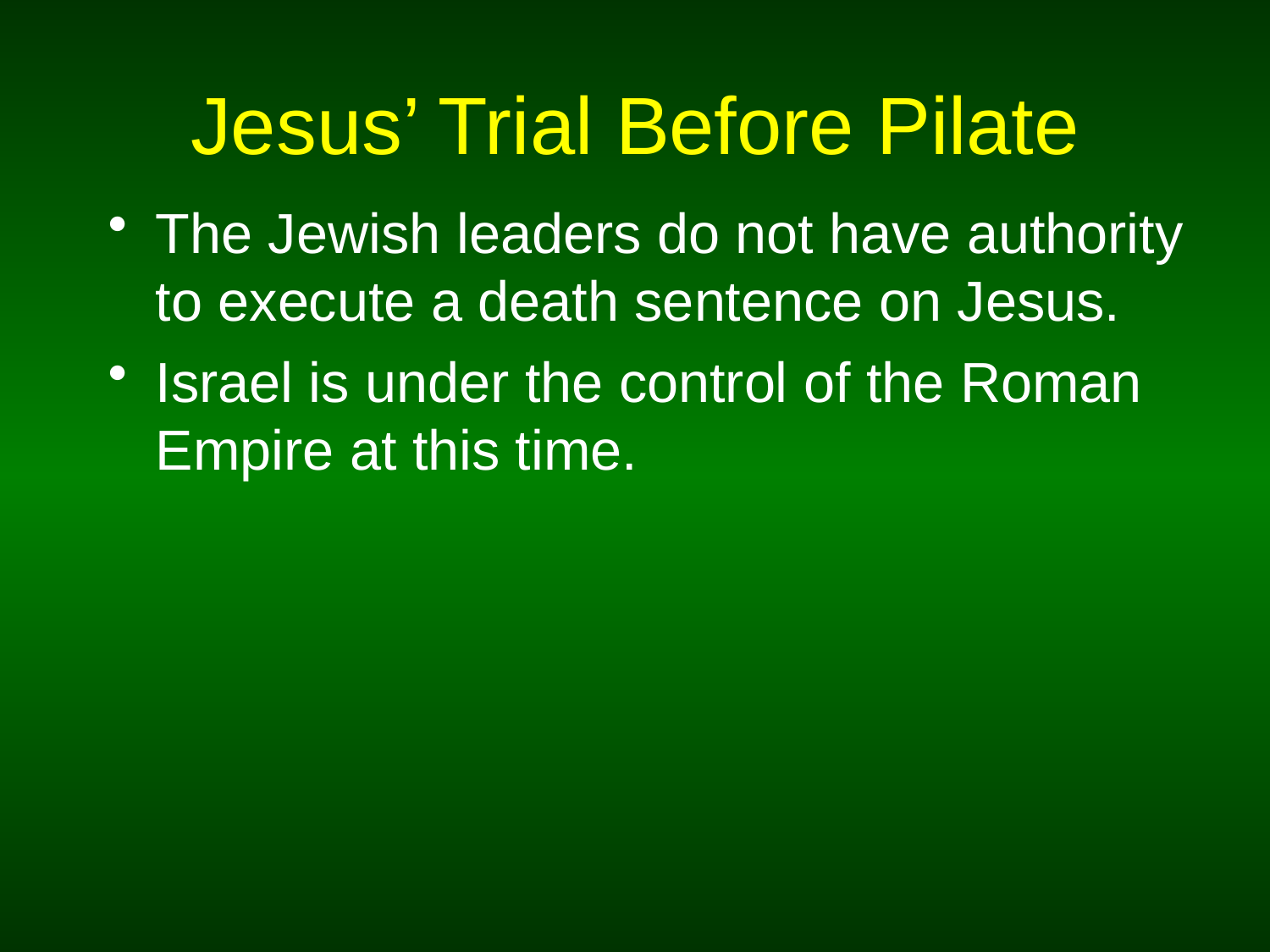

# Jesus’ Trial Before Pilate
The Jewish leaders do not have authority to execute a death sentence on Jesus.
Israel is under the control of the Roman Empire at this time.